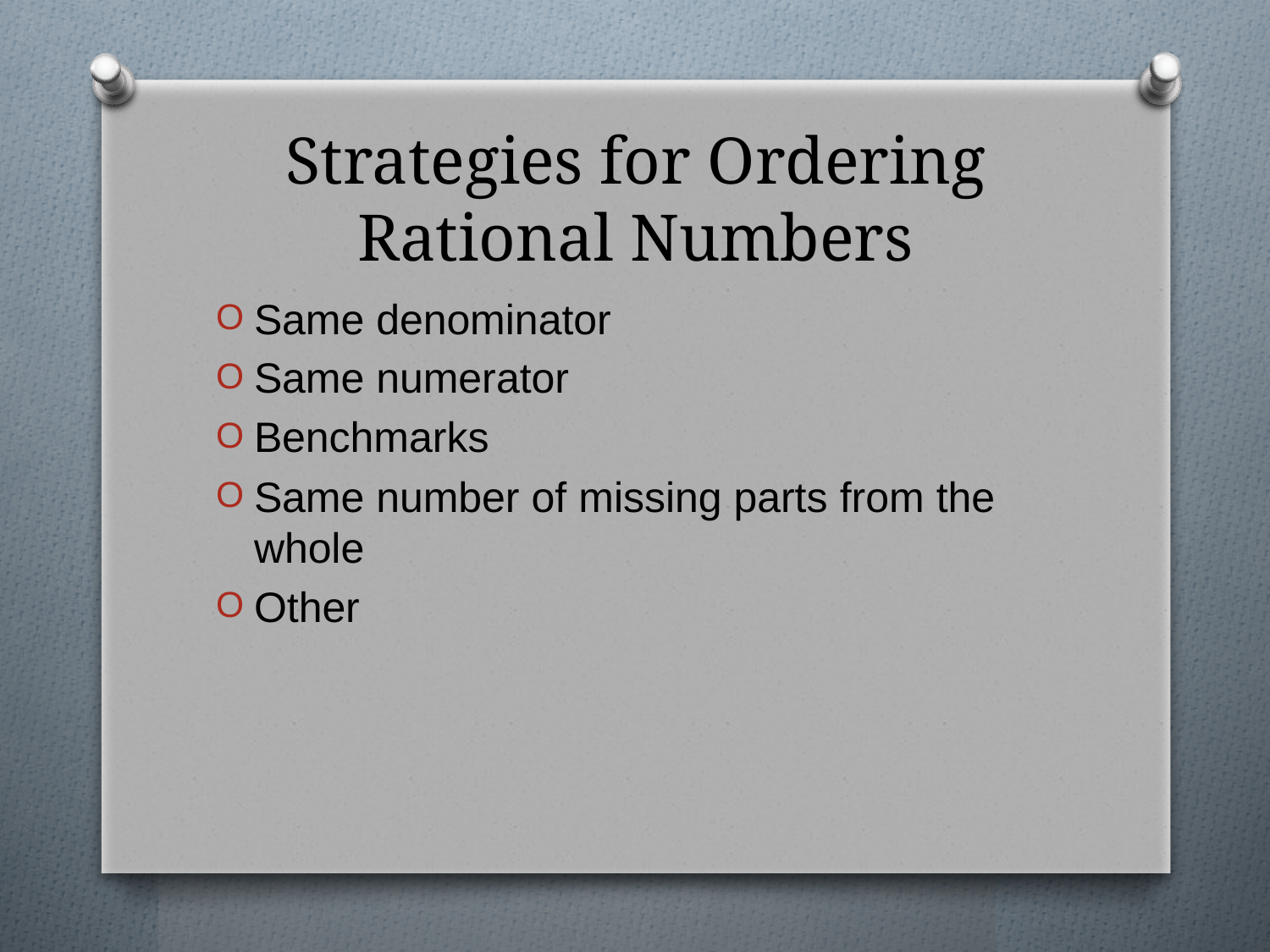

# Strategies for Ordering Rational Numbers
Same denominator
Same numerator
Benchmarks
Same number of missing parts from the whole
Other